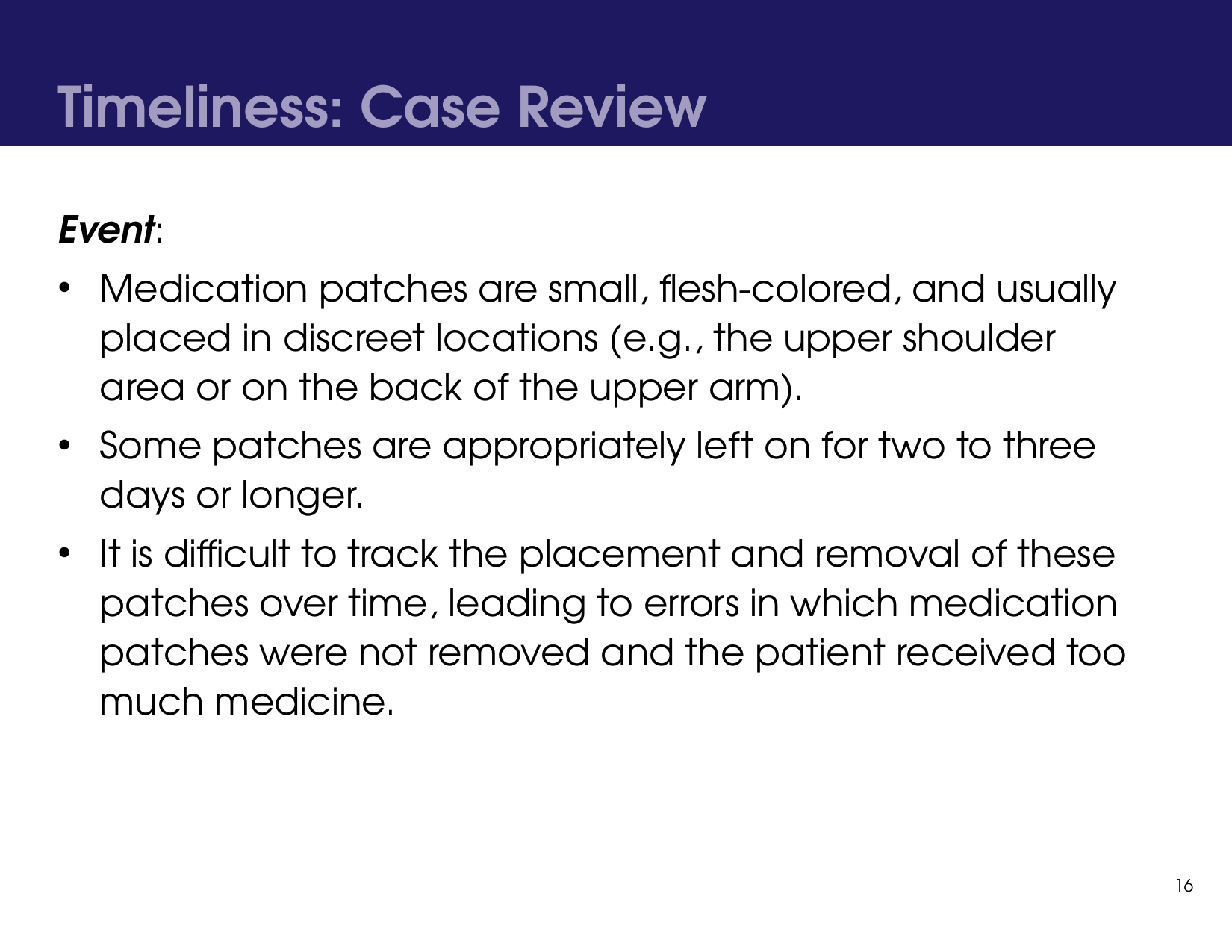

# Timeliness: Case Review
Event:
Medication patches are small, flesh-colored, and usually placed in discreet locations (e.g., the upper shoulder area or on the back of the upper arm).
Some patches are appropriately left on for two to three days or longer.
It is difficult to track the placement and removal of these patches over time, leading to errors in which medication patches were not removed and the patient received too much medicine.
16